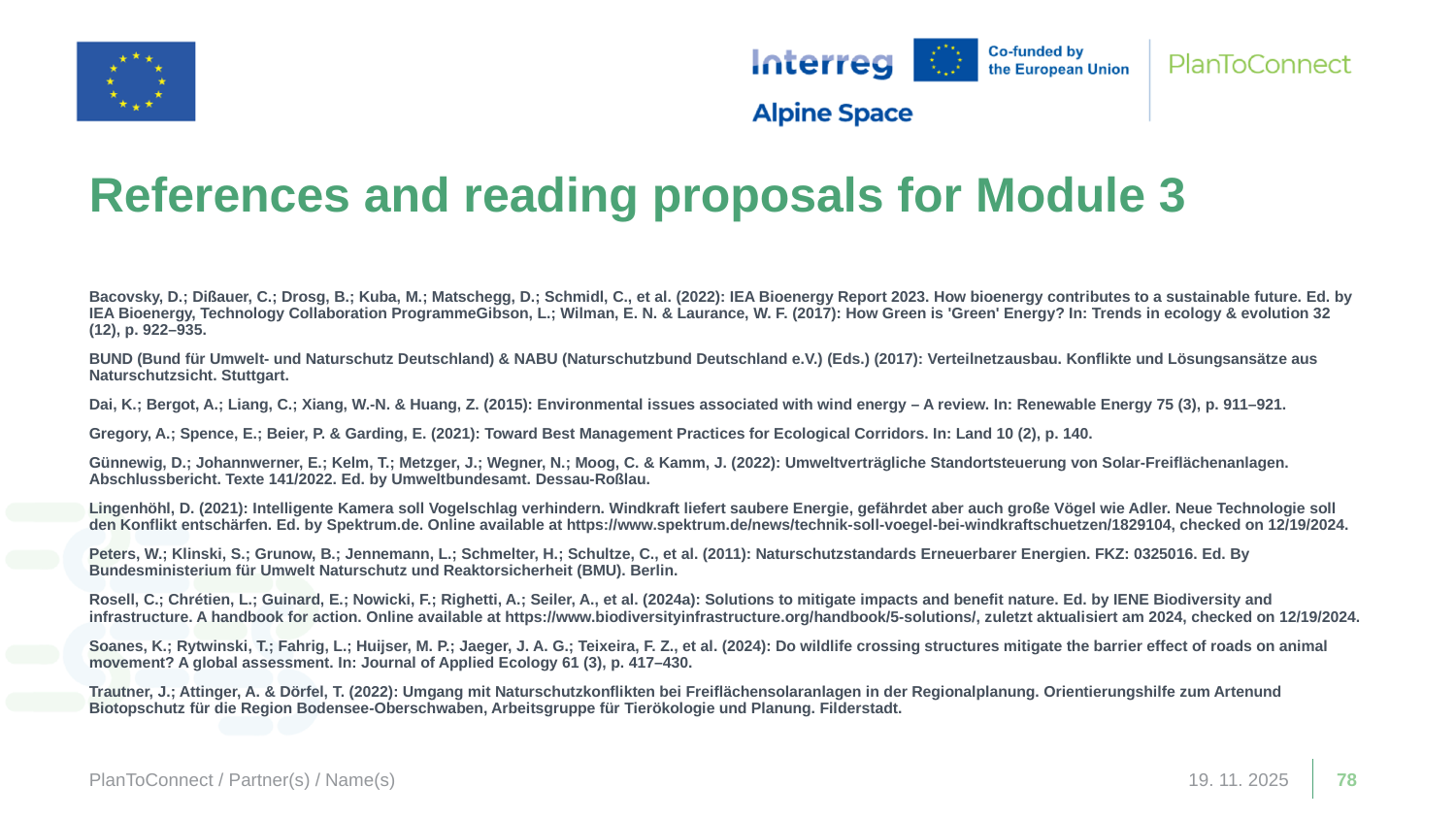

# References and reading proposals for Module 3
Bacovsky, D.; Dißauer, C.; Drosg, B.; Kuba, M.; Matschegg, D.; Schmidl, C., et al. (2022): IEA Bioenergy Report 2023. How bioenergy contributes to a sustainable future. Ed. by IEA Bioenergy, Technology Collaboration ProgrammeGibson, L.; Wilman, E. N. & Laurance, W. F. (2017): How Green is 'Green' Energy? In: Trends in ecology & evolution 32 (12), p. 922–935.
BUND (Bund für Umwelt- und Naturschutz Deutschland) & NABU (Naturschutzbund Deutschland e.V.) (Eds.) (2017): Verteilnetzausbau. Konflikte und Lösungsansätze aus Naturschutzsicht. Stuttgart.
Dai, K.; Bergot, A.; Liang, C.; Xiang, W.-N. & Huang, Z. (2015): Environmental issues associated with wind energy – A review. In: Renewable Energy 75 (3), p. 911–921.
Gregory, A.; Spence, E.; Beier, P. & Garding, E. (2021): Toward Best Management Practices for Ecological Corridors. In: Land 10 (2), p. 140.
Günnewig, D.; Johannwerner, E.; Kelm, T.; Metzger, J.; Wegner, N.; Moog, C. & Kamm, J. (2022): Umweltverträgliche Standortsteuerung von Solar-Freiflächenanlagen. Abschlussbericht. Texte 141/2022. Ed. by Umweltbundesamt. Dessau-Roßlau.
Lingenhöhl, D. (2021): Intelligente Kamera soll Vogelschlag verhindern. Windkraft liefert saubere Energie, gefährdet aber auch große Vögel wie Adler. Neue Technologie soll den Konflikt entschärfen. Ed. by Spektrum.de. Online available at https://www.spektrum.de/news/technik-soll-voegel-bei-windkraftschuetzen/1829104, checked on 12/19/2024.
Peters, W.; Klinski, S.; Grunow, B.; Jennemann, L.; Schmelter, H.; Schultze, C., et al. (2011): Naturschutzstandards Erneuerbarer Energien. FKZ: 0325016. Ed. By Bundesministerium für Umwelt Naturschutz und Reaktorsicherheit (BMU). Berlin.
Rosell, C.; Chrétien, L.; Guinard, E.; Nowicki, F.; Righetti, A.; Seiler, A., et al. (2024a): Solutions to mitigate impacts and benefit nature. Ed. by IENE Biodiversity and infrastructure. A handbook for action. Online available at https://www.biodiversityinfrastructure.org/handbook/5-solutions/, zuletzt aktualisiert am 2024, checked on 12/19/2024.
Soanes, K.; Rytwinski, T.; Fahrig, L.; Huijser, M. P.; Jaeger, J. A. G.; Teixeira, F. Z., et al. (2024): Do wildlife crossing structures mitigate the barrier effect of roads on animal movement? A global assessment. In: Journal of Applied Ecology 61 (3), p. 417–430.
Trautner, J.; Attinger, A. & Dörfel, T. (2022): Umgang mit Naturschutzkonflikten bei Freiflächensolaranlagen in der Regionalplanung. Orientierungshilfe zum Artenund Biotopschutz für die Region Bodensee-Oberschwaben, Arbeitsgruppe für Tierökologie und Planung. Filderstadt.
PlanToConnect / Partner(s) / Name(s)
19. 11. 2025
78